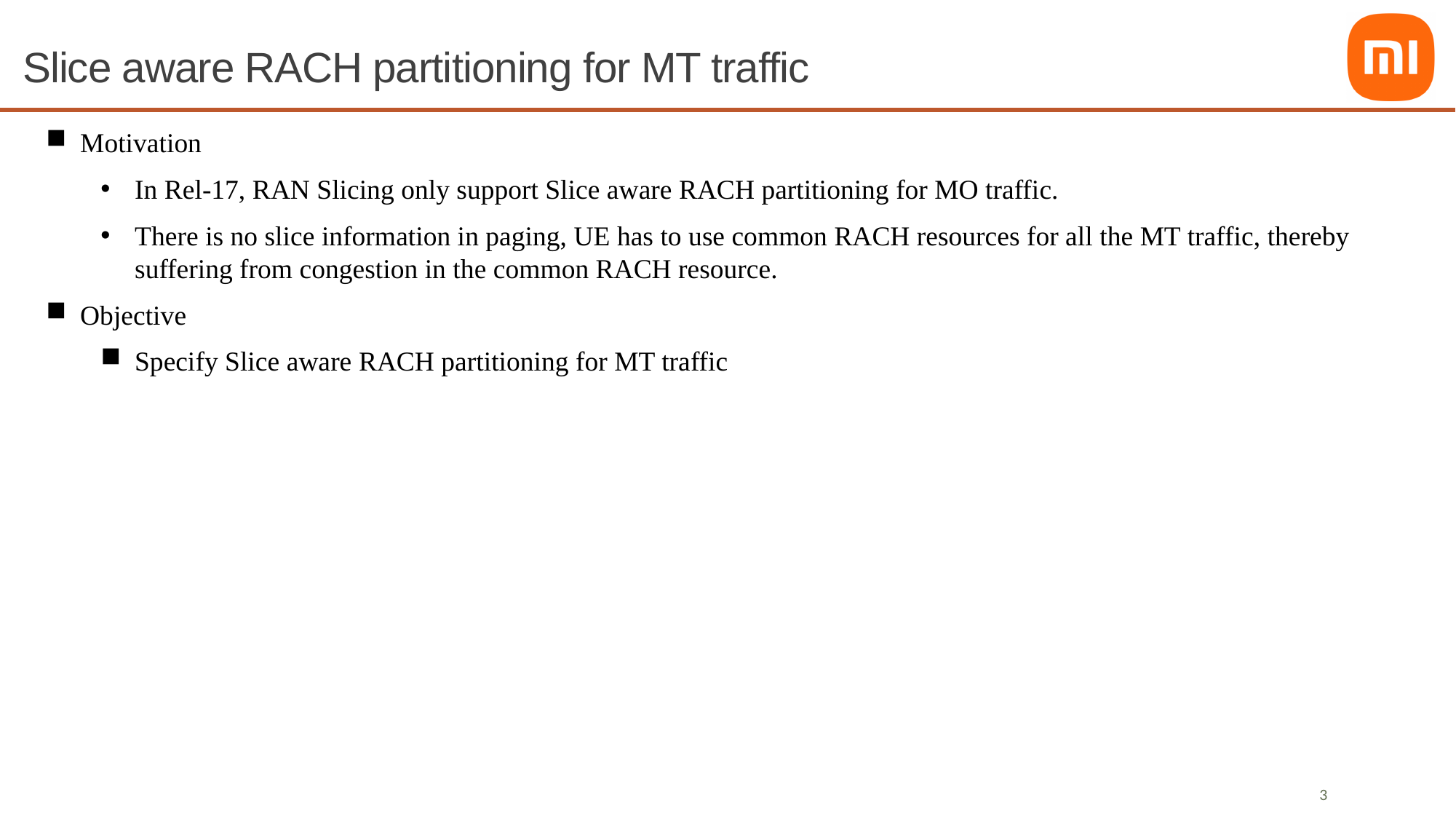

# Slice aware RACH partitioning for MT traffic
Motivation
In Rel-17, RAN Slicing only support Slice aware RACH partitioning for MO traffic.
There is no slice information in paging, UE has to use common RACH resources for all the MT traffic, thereby suffering from congestion in the common RACH resource.
Objective
Specify Slice aware RACH partitioning for MT traffic